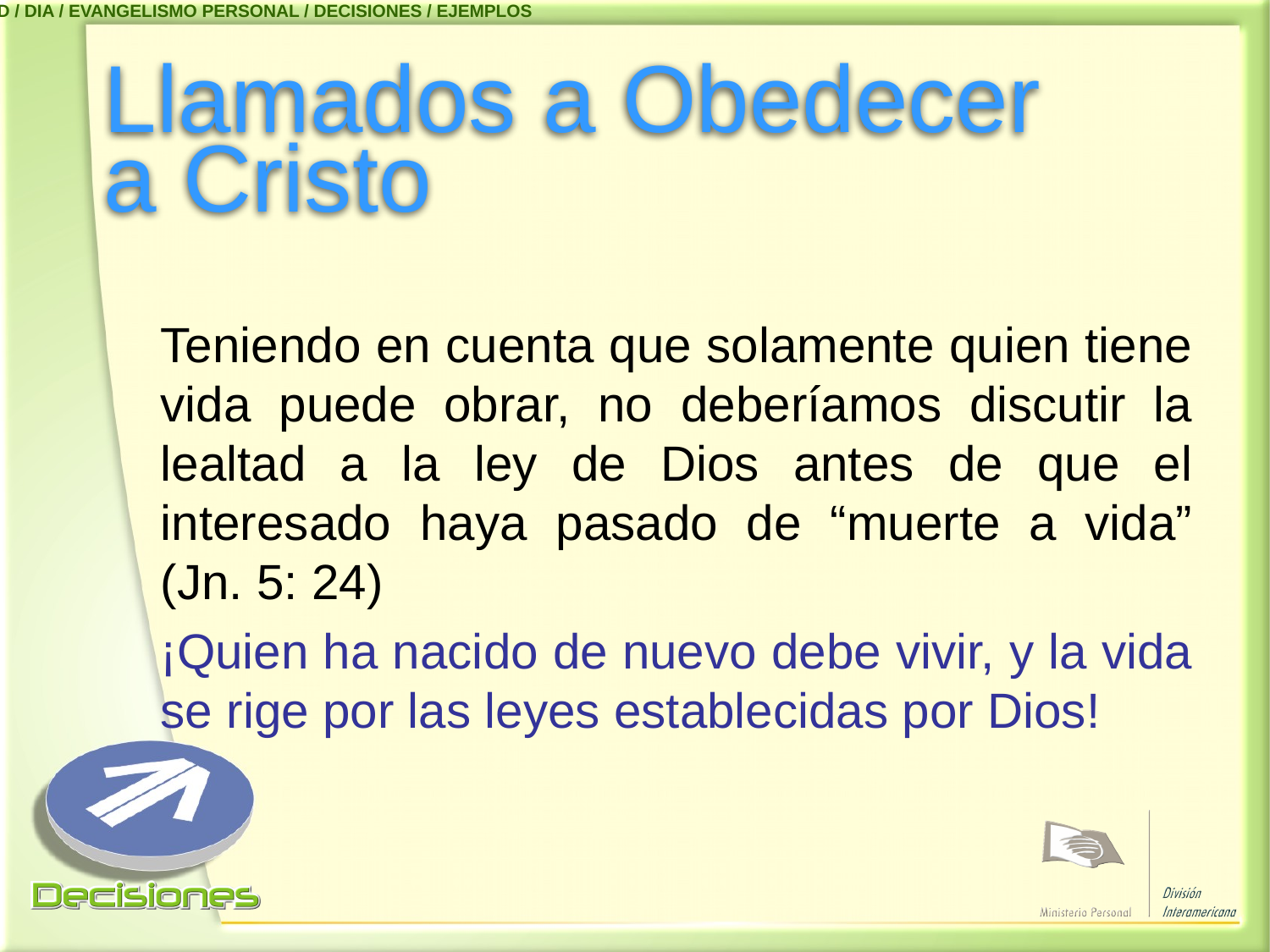

IASD / DIA / EVANGELISMO PERSONAL / DECISIONES / EJEMPLOS
# Llamados a Obedecer a Cristo
Teniendo en cuenta que solamente quien tiene vida puede obrar, no deberíamos discutir la lealtad a la ley de Dios antes de que el interesado haya pasado de “muerte a vida” (Jn. 5: 24)
¡Quien ha nacido de nuevo debe vivir, y la vida se rige por las leyes establecidas por Dios!